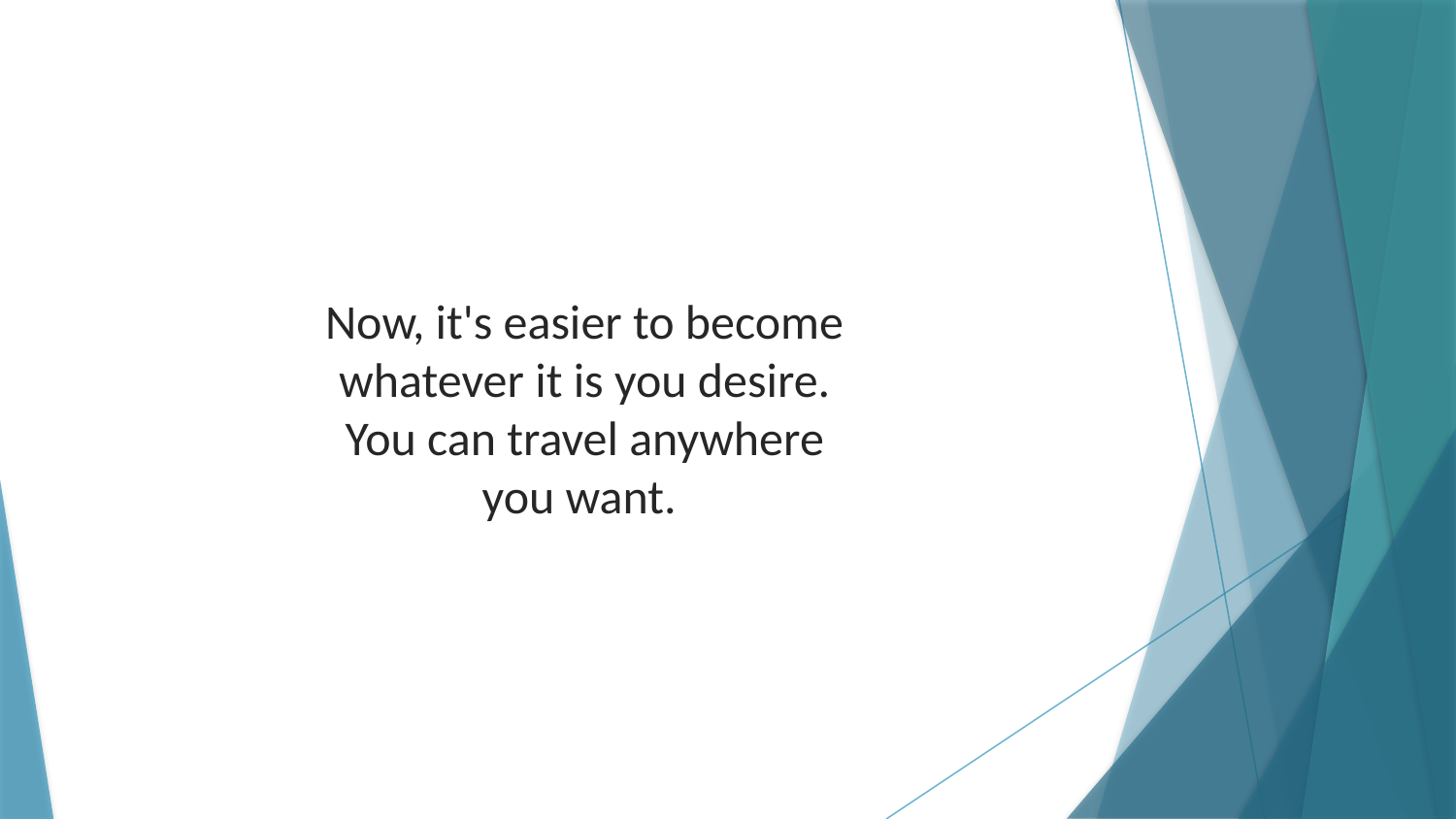

Now, it's easier to become whatever it is you desire. You can travel anywhere you want.